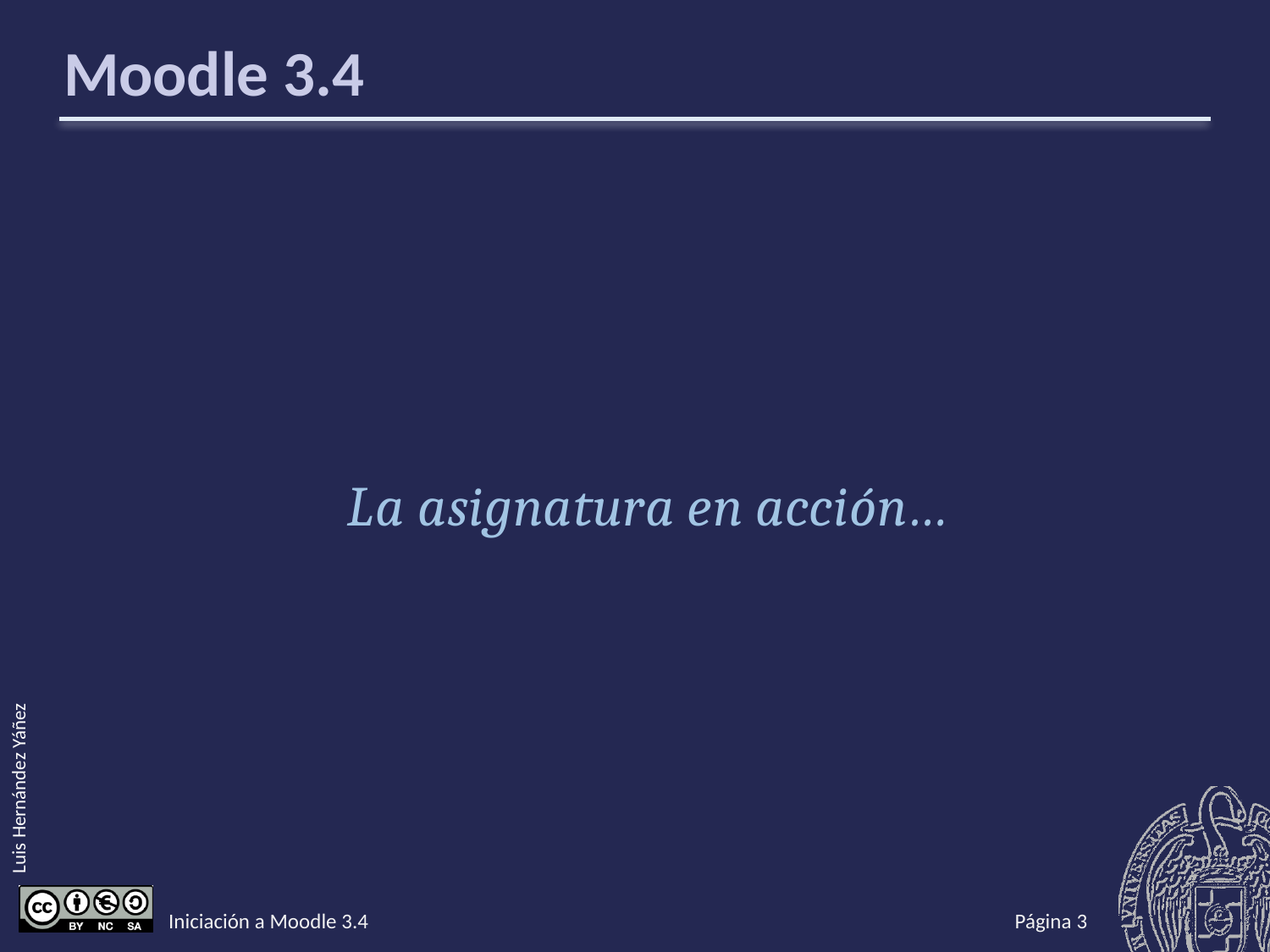

# Moodle 3.4
  La asignatura en acción…
Iniciación a Moodle 3.4
Página 3